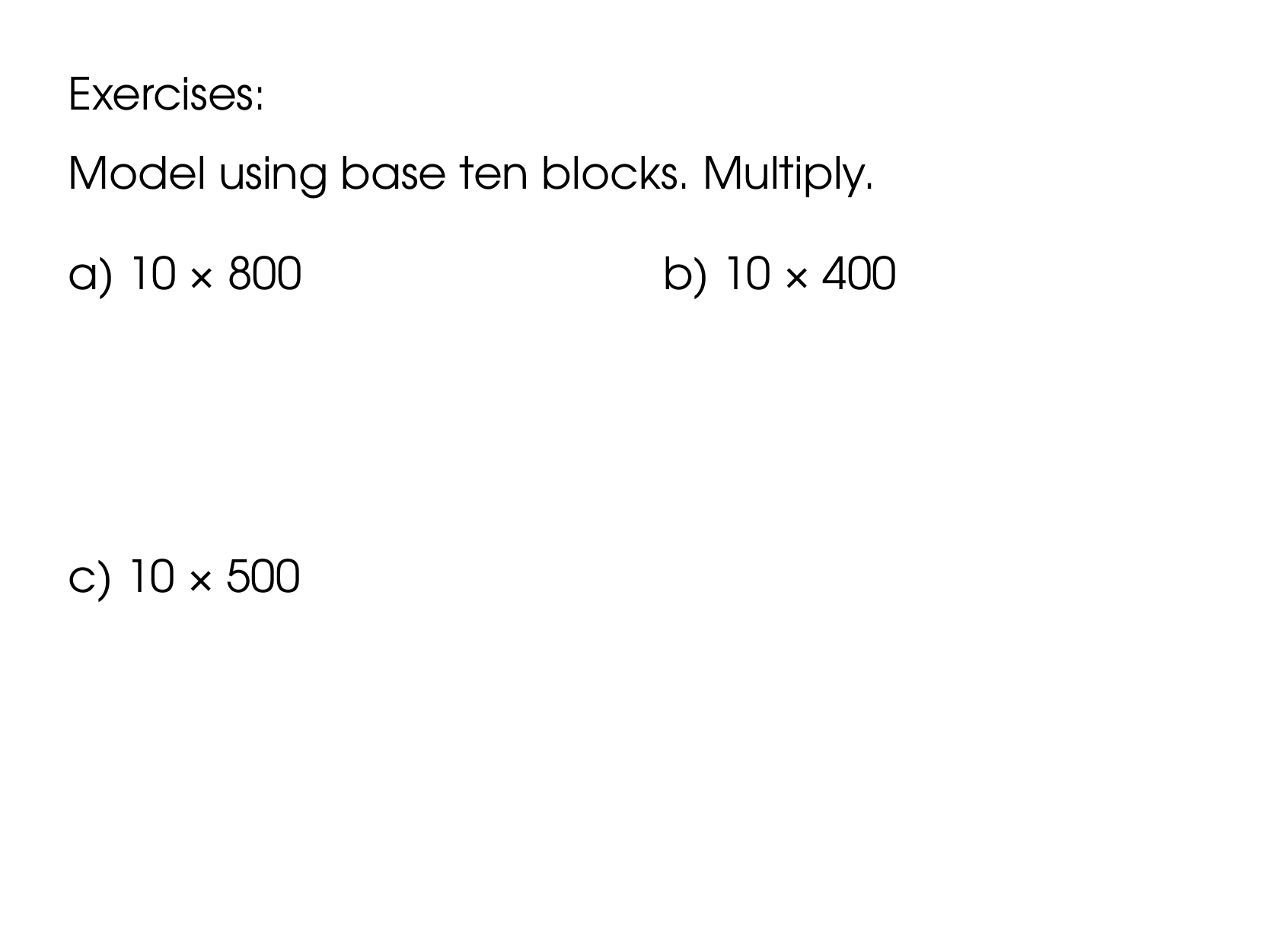

Exercises:
Model using base ten blocks. Multiply.
a) 10 × 800
b) 10 × 400
c) 10 × 500